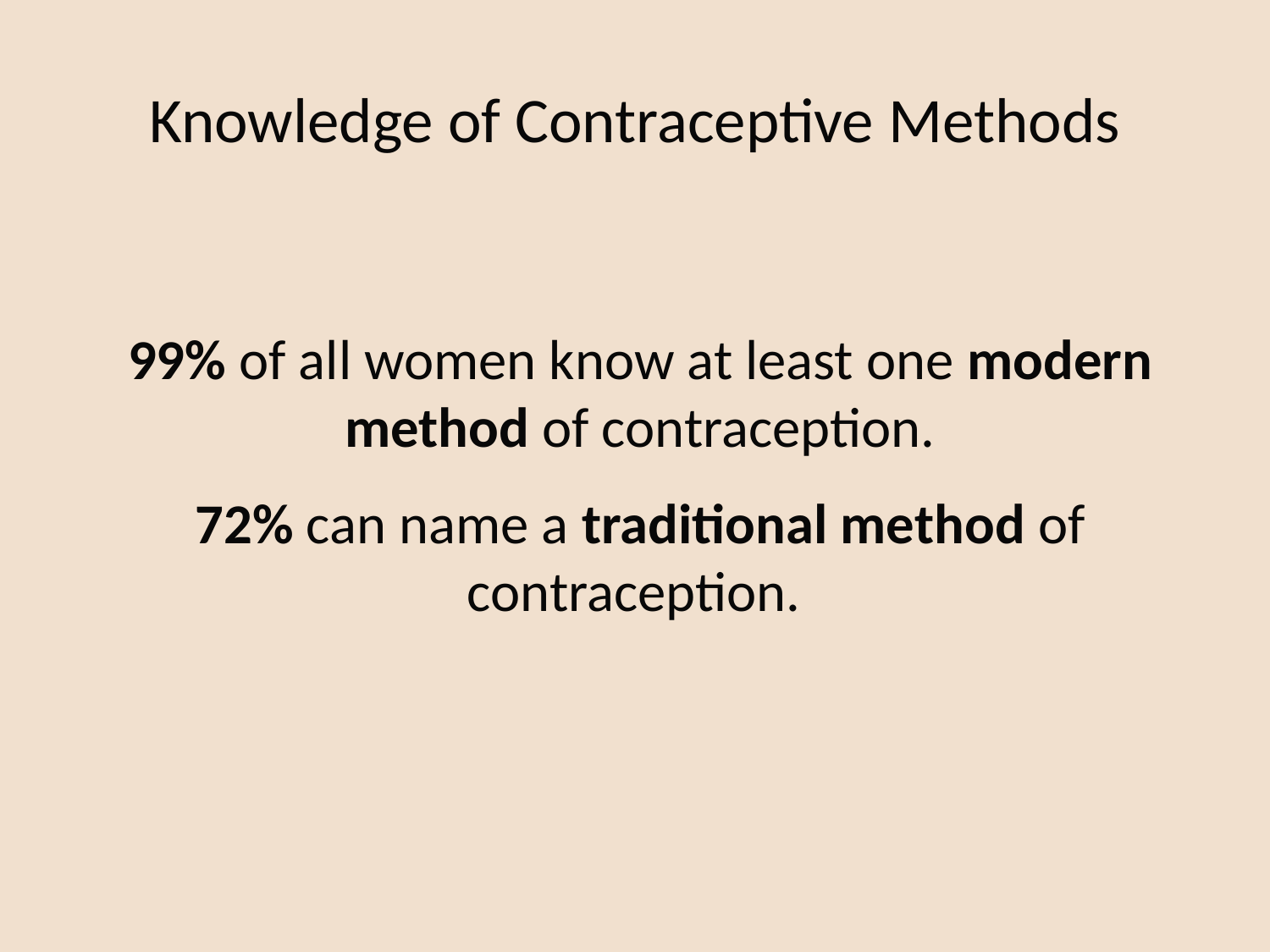

# Knowledge of Contraceptive Methods
99% of all women know at least one modern method of contraception.
72% can name a traditional method of contraception.